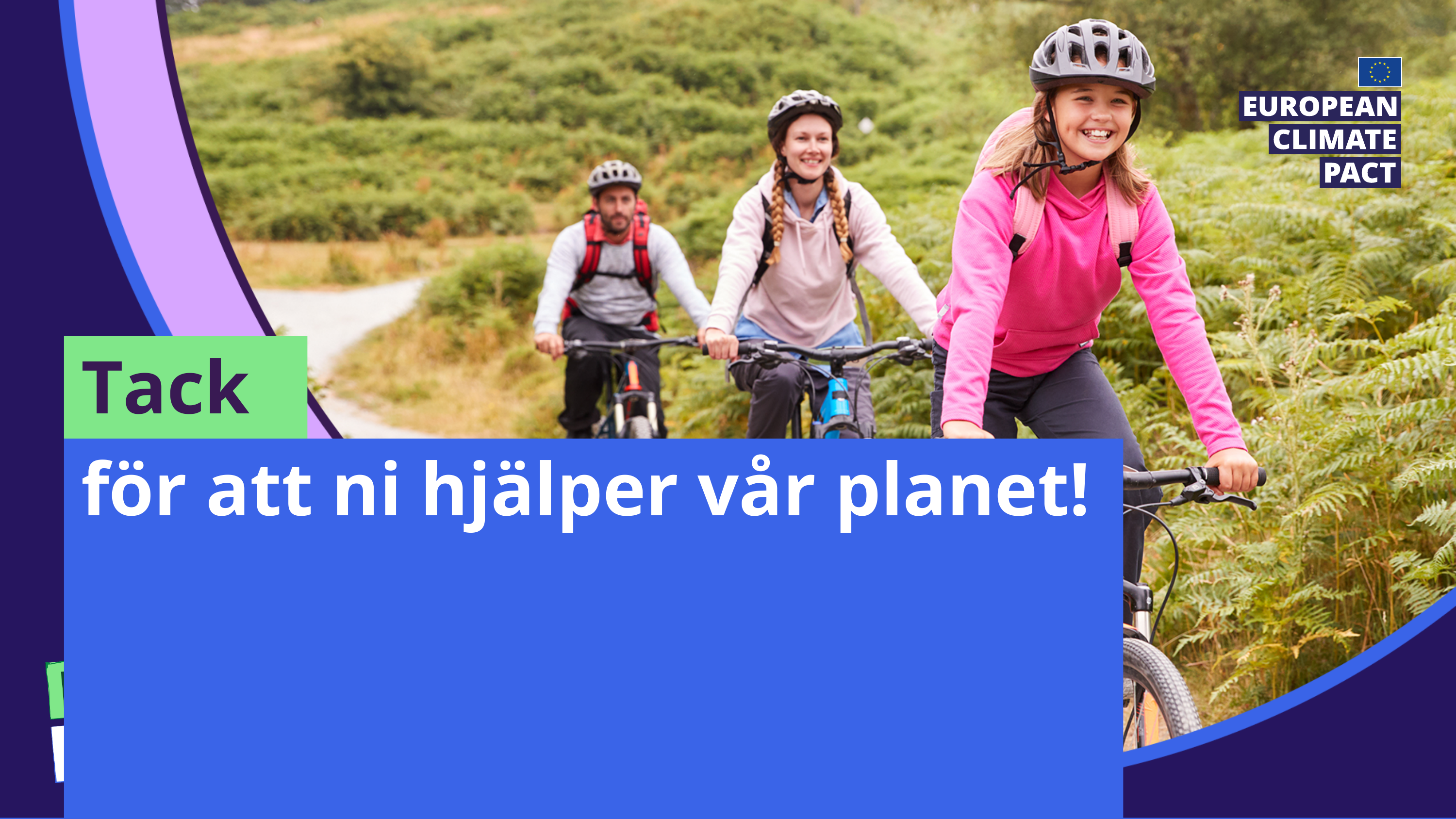

Tack
för att ni hjälper vår planet!